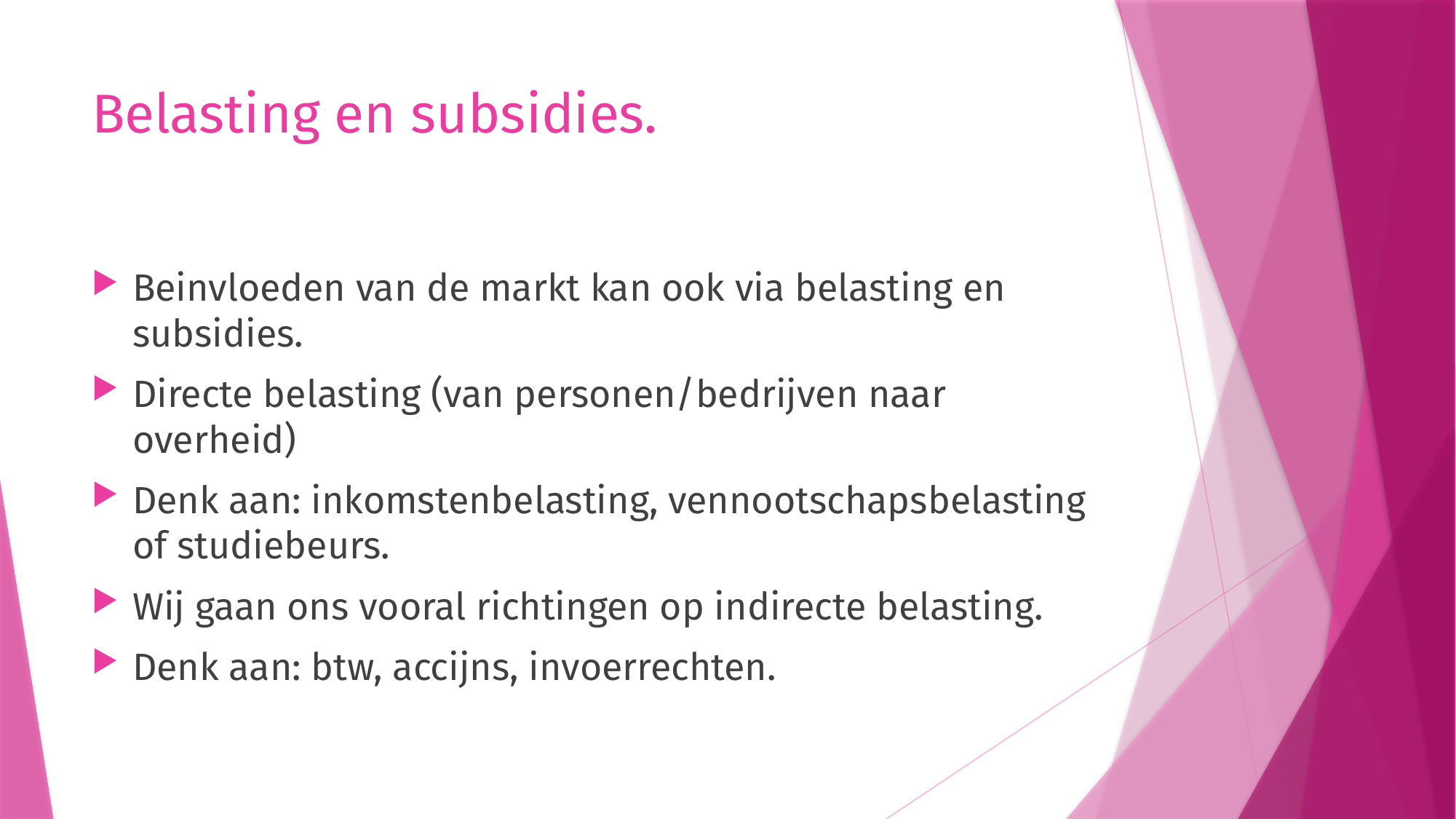

# Belasting en subsidies.
Beinvloeden van de markt kan ook via belasting en subsidies.
Directe belasting (van personen/bedrijven naar overheid)
Denk aan: inkomstenbelasting, vennootschapsbelasting of studiebeurs.
Wij gaan ons vooral richtingen op indirecte belasting.
Denk aan: btw, accijns, invoerrechten.